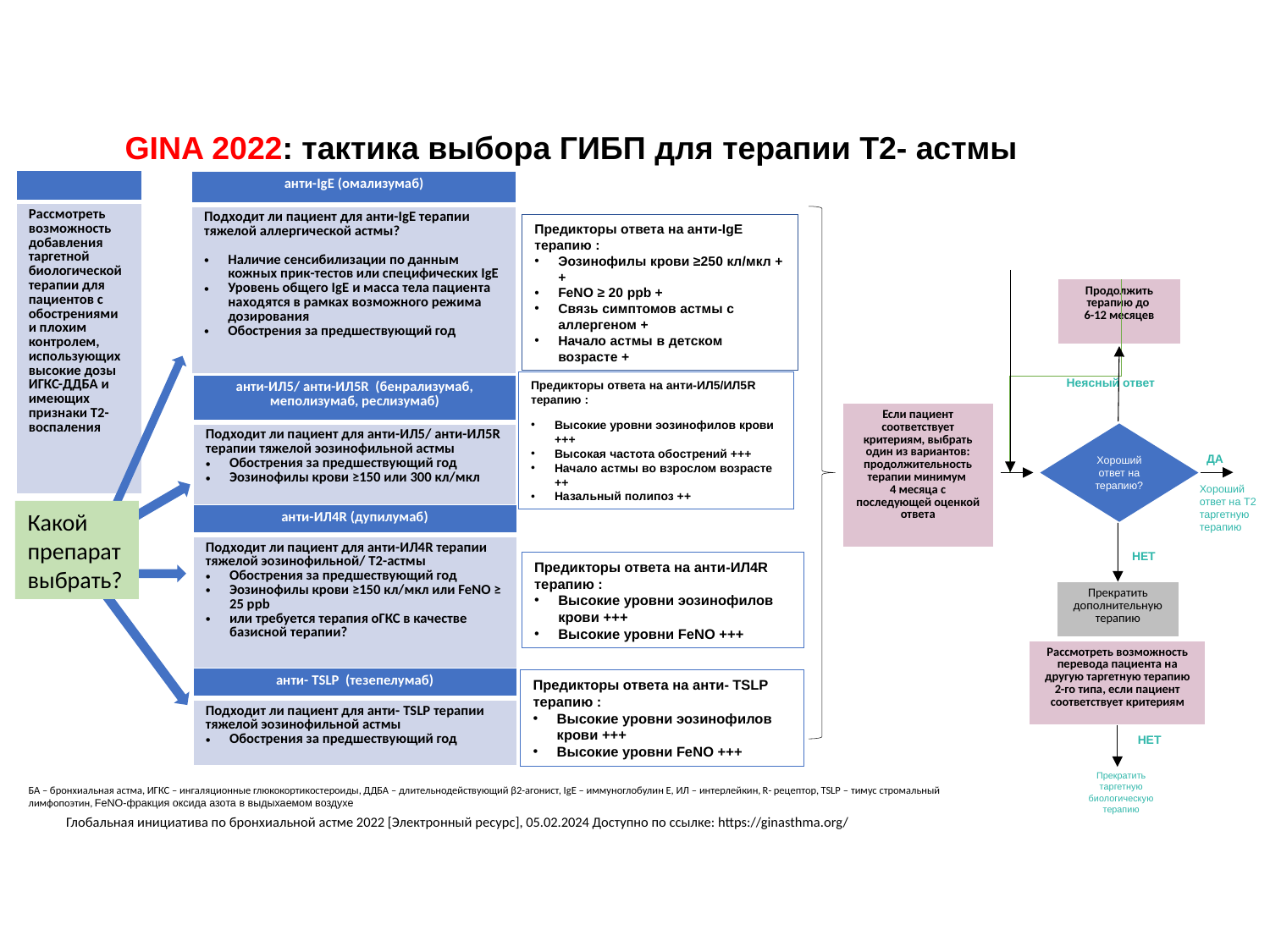

# GINA 2022: тактика выбора ГИБП для терапии Т2- астмы
|  |
| --- |
| Рассмотреть возможность добавления таргетной биологической терапии для пациентов с обострениями и плохим контролем, использующих высокие дозы ИГКС-ДДБА и имеющих признаки Т2-воспаления |
| анти-IgE (омализумаб) |
| --- |
| Подходит ли пациент для анти-IgE терапии тяжелой аллергической астмы? Наличие сенсибилизации по данным кожных прик-тестов или специфических IgE Уровень общего IgE и масса тела пациента находятся в рамках возможного режима дозирования Обострения за предшествующий год |

Предикторы ответа на анти-IgE терапию :
Эозинофилы крови ≥250 кл/мкл ++
FeNO ≥ 20 ppb +
Связь симптомов астмы с аллергеном +
Начало астмы в детском возрасте +
| Продолжить терапию до 6-12 месяцев |
| --- |
Неясный ответ
Предикторы ответа на анти-ИЛ5/ИЛ5R терапию :

Высокие уровни эозинофилов крови +++
Высокая частота обострений +++
Начало астмы во взрослом возрасте ++
Назальный полипоз ++
| анти-ИЛ5/ анти-ИЛ5R (бенрализумаб, меполизумаб, реслизумаб) |
| --- |
| Подходит ли пациент для анти-ИЛ5/ анти-ИЛ5R терапии тяжелой эозинофильной астмы Обострения за предшествующий год Эозинофилы крови ≥150 или 300 кл/мкл |
| Если пациент соответствует критериям, выбрать один из вариантов: продолжительность терапии минимум 4 месяца с последующей оценкой ответа |
| --- |
Хороший ответ на терапию?

ДА
Хороший ответ на Т2 таргетную терапию

Какой препарат выбрать?
| анти-ИЛ4R (дупилумаб) |
| --- |
| Подходит ли пациент для анти-ИЛ4R терапии тяжелой эозинофильной/ Т2-астмы Обострения за предшествующий год Эозинофилы крови ≥150 кл/мкл или FeNO ≥ 25 ррb или требуется терапия оГКС в качестве базисной терапии? |
НЕТ
Предикторы ответа на анти-ИЛ4R терапию :
Высокие уровни эозинофилов крови +++
Высокие уровни FeNO +++

| Прекратить дополнительную терапию |
| --- |

| Рассмотреть возможность перевода пациента на другую таргетную терапию 2-го типа, если пациент соответствует критериям |
| --- |
| анти- TSLP (тезепелумаб) |
| --- |
| Подходит ли пациент для анти- TSLP терапии тяжелой эозинофильной астмы Обострения за предшествующий год |
Предикторы ответа на анти- TSLP  терапию :
Высокие уровни эозинофилов крови +++
Высокие уровни FeNO +++
НЕТ
Прекратить таргетную биологическую терапию
БА – бронхиальная астма, ИГКС – ингаляционные глюкокортикостероиды, ДДБА – длительнодействующий β2-агонист, IgE – иммуноглобулин Е, ИЛ – интерлейкин, R- рецептор, TSLP – тимус стромальный лимфопоэтин, FeNO-фракция оксида азота в выдыхаемом воздухе
Глобальная инициатива по бронхиальной астме 2022 [Электронный ресурс], 05.02.2024 Доступно по ссылке: https://ginasthma.org/